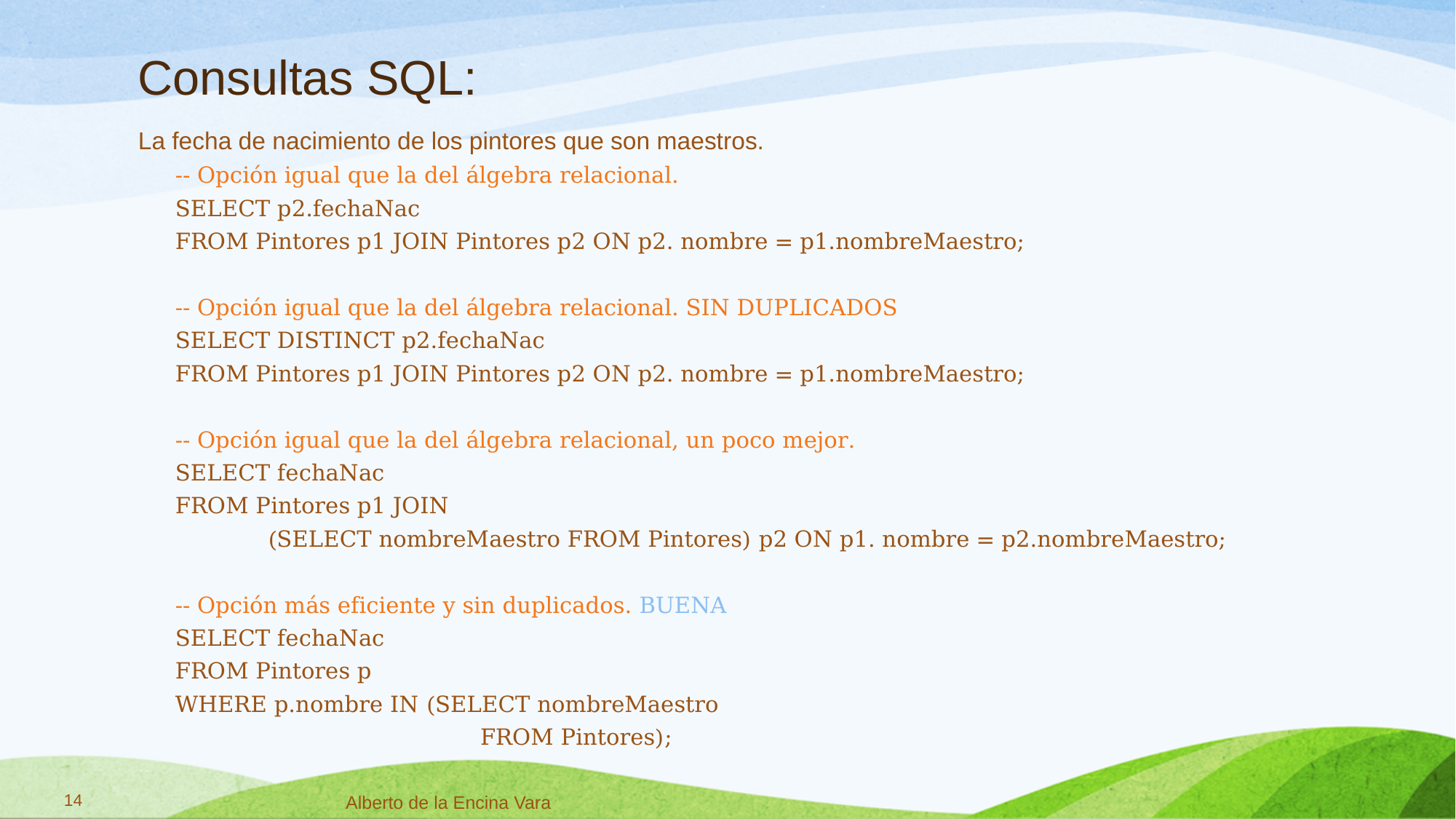

Consultas SQL:
La fecha de nacimiento de los pintores que son maestros.
-- Opción igual que la del álgebra relacional.
SELECT p2.fechaNac
FROM Pintores p1 JOIN Pintores p2 ON p2. nombre = p1.nombreMaestro;

-- Opción igual que la del álgebra relacional. SIN DUPLICADOS
SELECT DISTINCT p2.fechaNac
FROM Pintores p1 JOIN Pintores p2 ON p2. nombre = p1.nombreMaestro;

-- Opción igual que la del álgebra relacional, un poco mejor.
SELECT fechaNac
FROM Pintores p1 JOIN
             (SELECT nombreMaestro FROM Pintores) p2 ON p1. nombre = p2.nombreMaestro;

-- Opción más eficiente y sin duplicados. BUENA
SELECT fechaNac
FROM Pintores p
WHERE p.nombre IN (SELECT nombreMaestro
                                           FROM Pintores);

14
Alberto de la Encina Vara